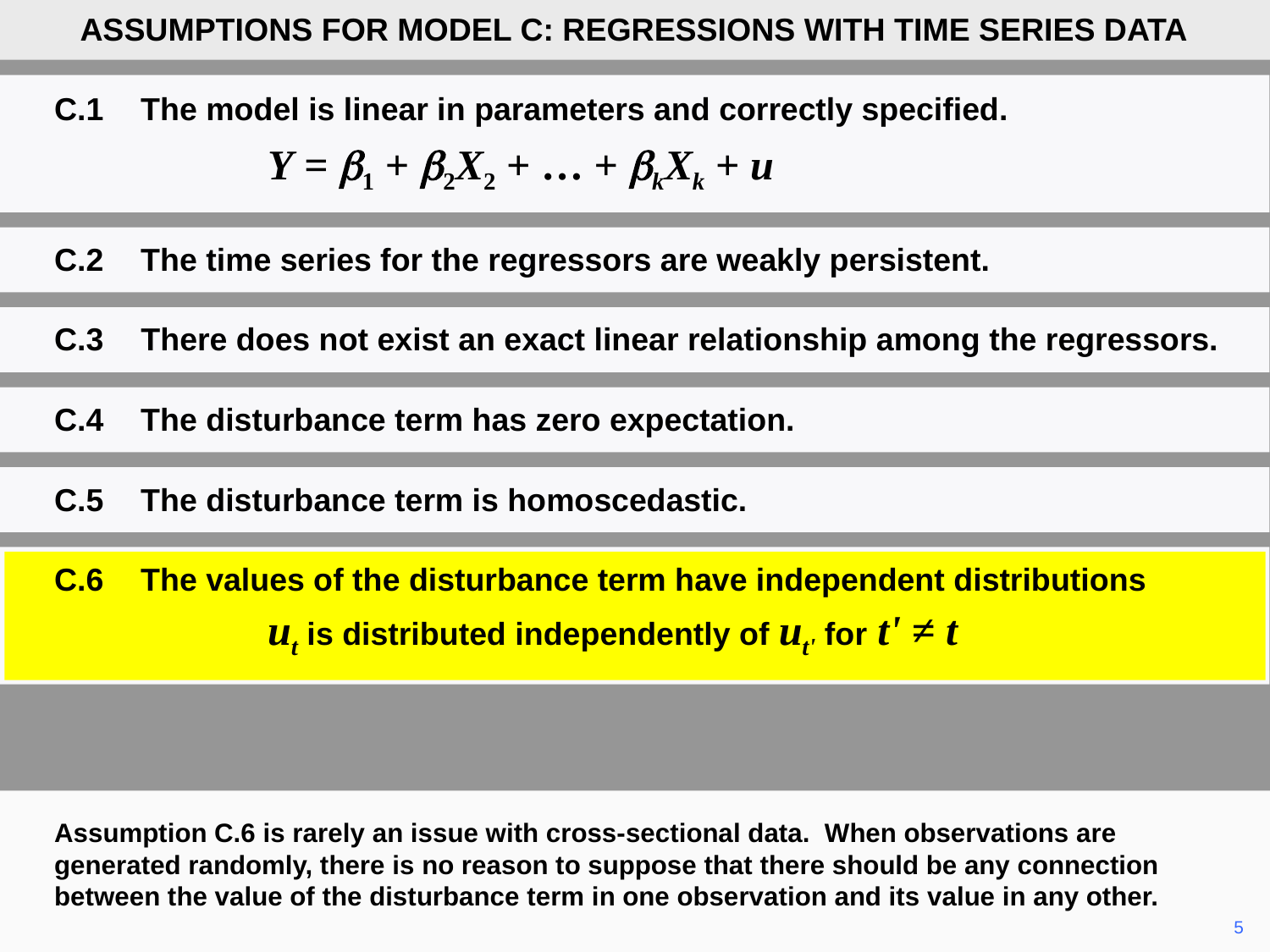

ASSUMPTIONS FOR MODEL C: REGRESSIONS WITH TIME SERIES DATA

C.1	The model is linear in parameters and correctly specified.
		Y = β1 + β2X2 + … + βkXk + u

C.2	The time series for the regressors are weakly persistent.

C.3	There does not exist an exact linear relationship among the regressors.

C.4	The disturbance term has zero expectation.

C.5	The disturbance term is homoscedastic.

C.6	The values of the disturbance term have independent distributions
		ut is distributed independently of ut' for t' ≠ t

Assumption C.6 is rarely an issue with cross-sectional data.  When observations are generated randomly, there is no reason to suppose that there should be any connection between the value of the disturbance term in one observation and its value in any other.
	5